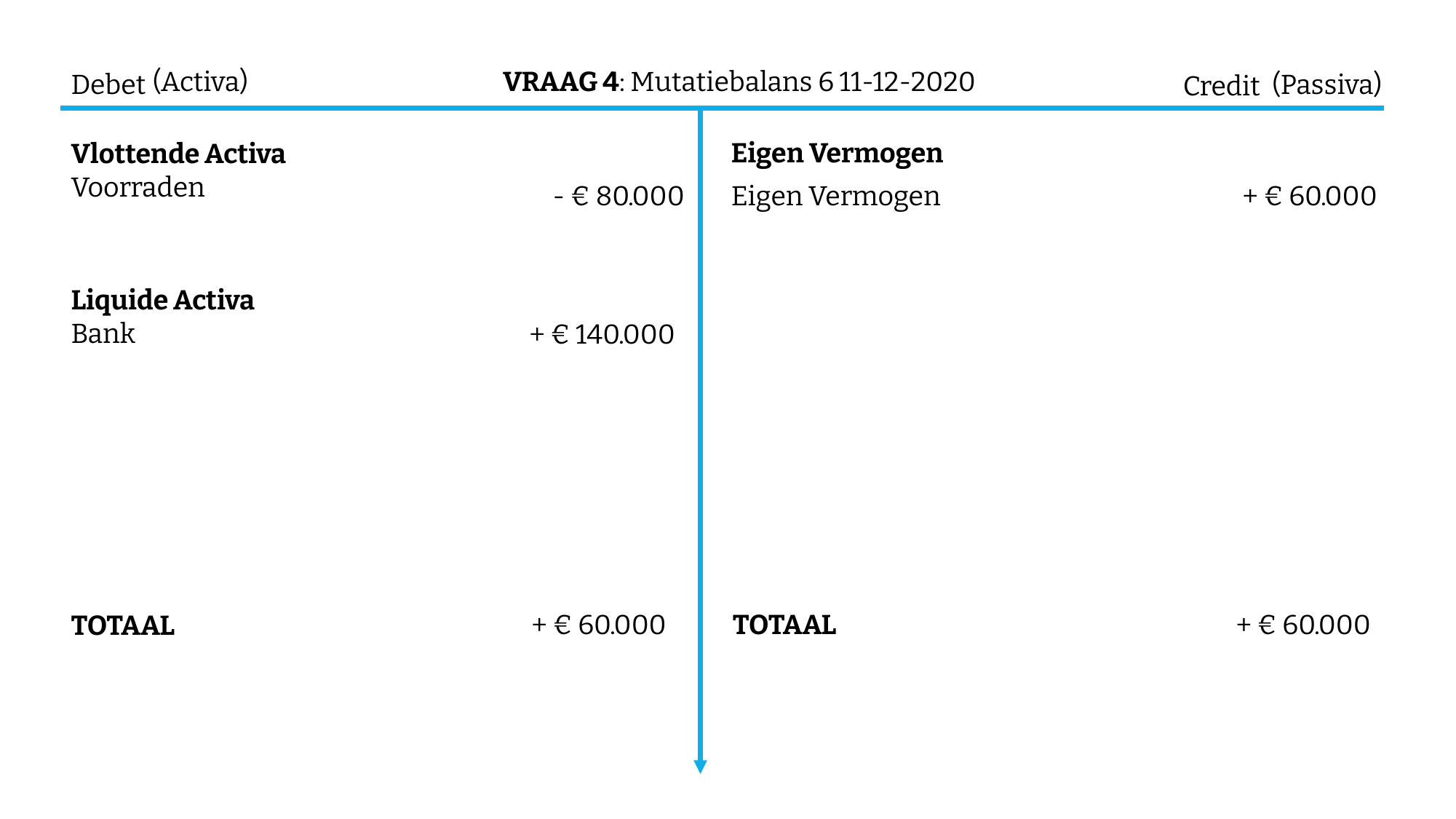

VRAAG 4: Mutatiebalans 6 11-12-2020
(Activa)
Debet
(Passiva)
Credit
Eigen Vermogen
Vlottende Activa
Voorraden
- € 80.000
Eigen Vermogen
+ € 60.000
Liquide Activa
Bank
+ € 140.000
+ € 60.000
TOTAAL
+ € 60.000
TOTAAL